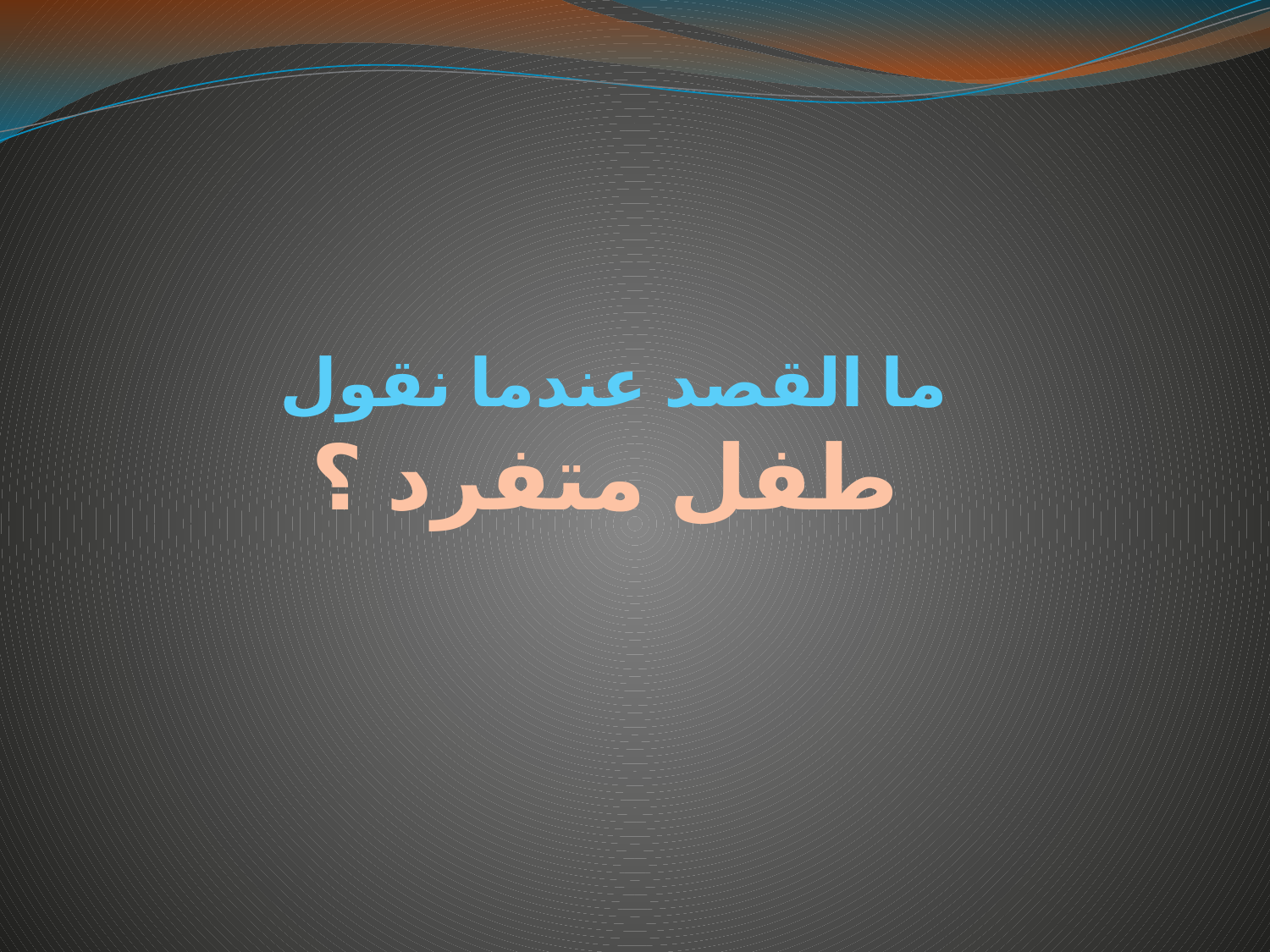

# ما القصد عندما نقول طفل متفرد ؟